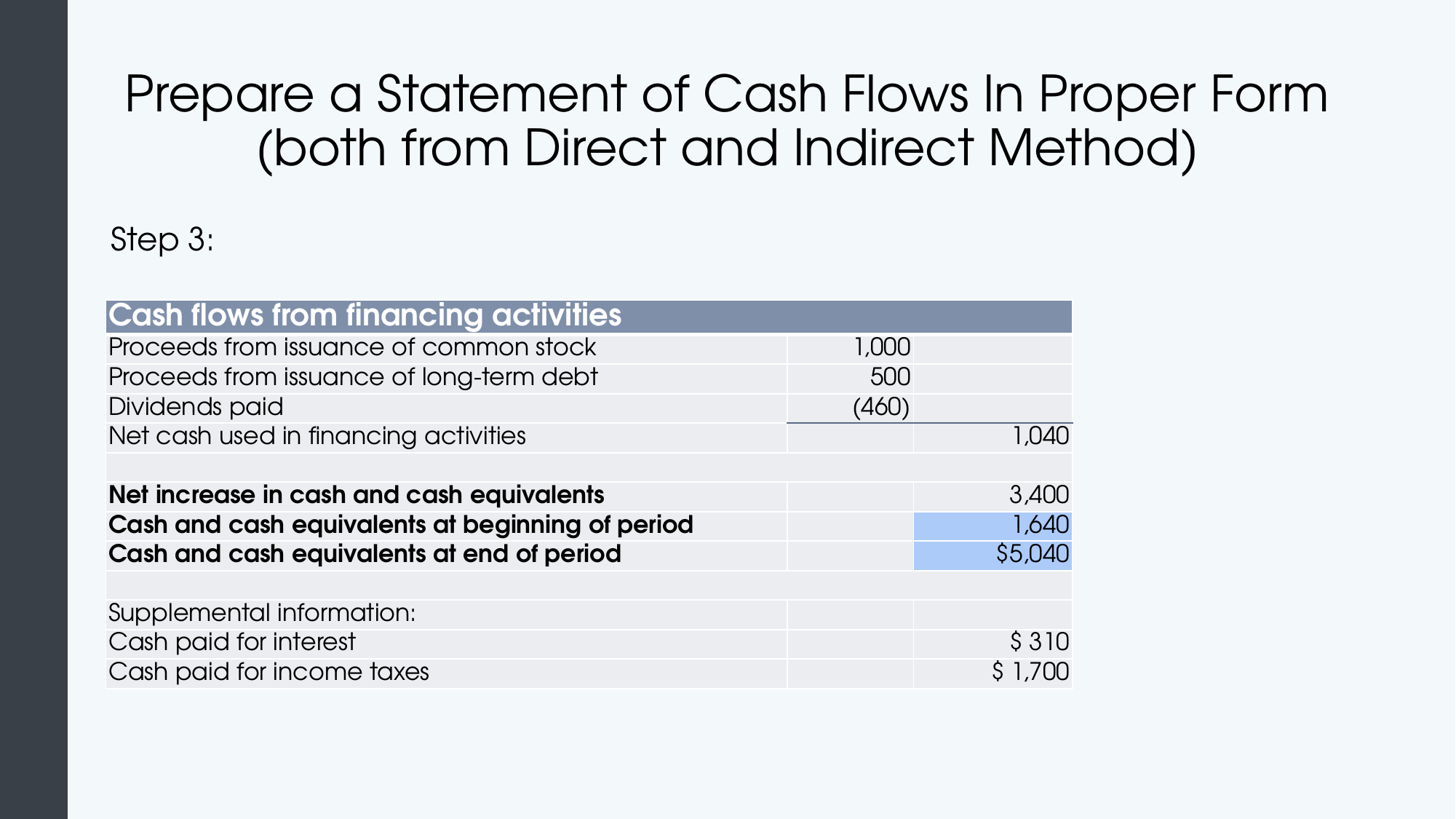

# Prepare a Statement of Cash Flows In Proper Form (both from Direct and Indirect Method)
Step 3:
| Cash flows from financing activities |  |  |
| --- | --- | --- |
| Proceeds from issuance of common stock | 1,000 |  |
| Proceeds from issuance of long-term debt | 500 |  |
| Dividends paid | (460) |  |
| Net cash used in financing activities |  | 1,040 |
|  |  |  |
| Net increase in cash and cash equivalents |  | 3,400 |
| Cash and cash equivalents at beginning of period |  | 1,640 |
| Cash and cash equivalents at end of period |  | $5,040 |
|  |  |  |
| Supplemental information: |  |  |
| Cash paid for interest |  | $ 310 |
| Cash paid for income taxes |  | $ 1,700 |